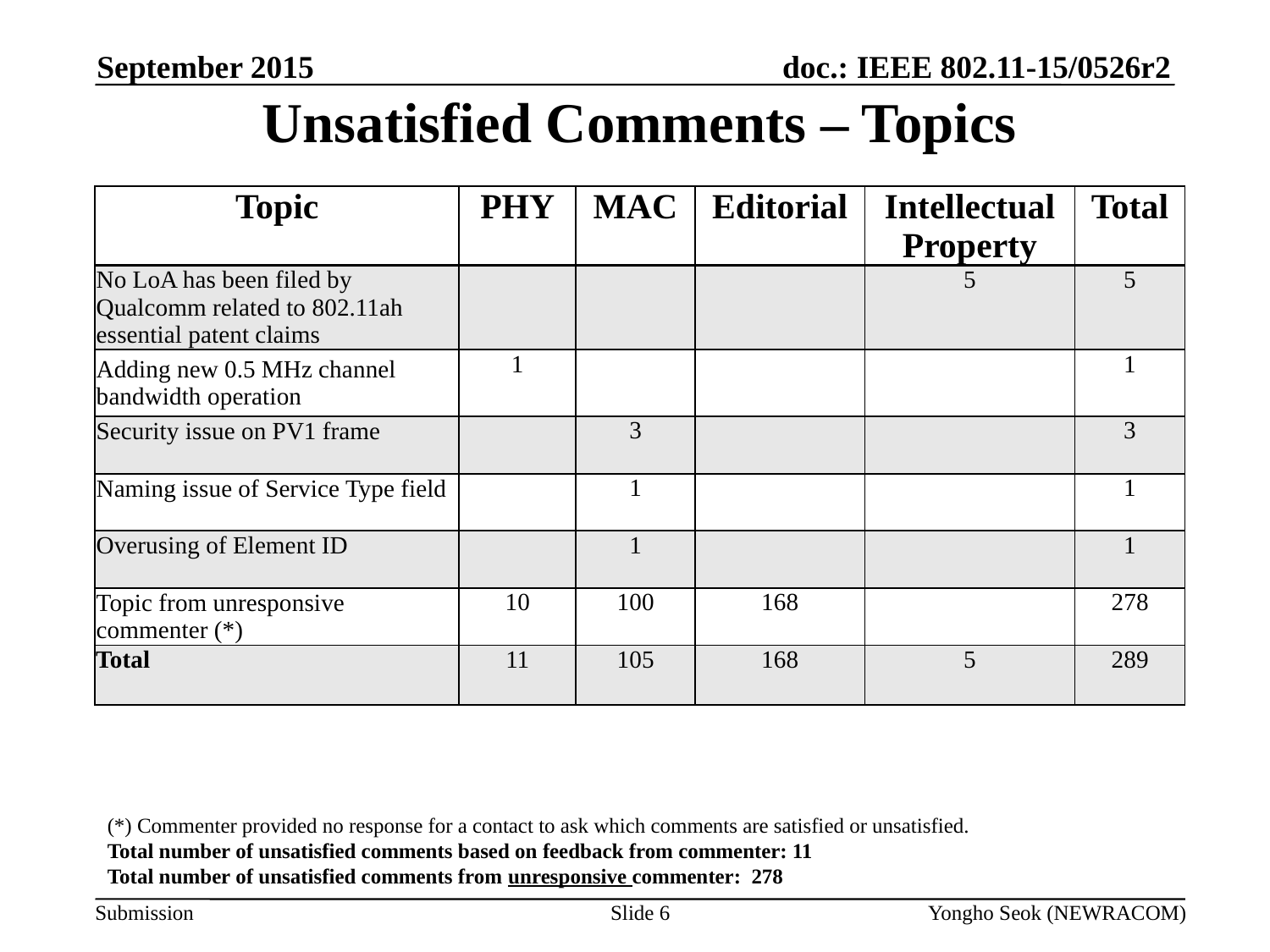

September 2015
# Unsatisfied Comments – Topics
| Topic | PHY | MAC | Editorial | Intellectual Property | Total |
| --- | --- | --- | --- | --- | --- |
| No LoA has been filed by Qualcomm related to 802.11ah essential patent claims |  |  |  | 5 | 5 |
| Adding new 0.5 MHz channel bandwidth operation | 1 |  |  |  | 1 |
| Security issue on PV1 frame |  | 3 |  |  | 3 |
| Naming issue of Service Type field |  | 1 |  |  | 1 |
| Overusing of Element ID |  | 1 |  |  | 1 |
| Topic from unresponsive commenter (\*) | 10 | 100 | 168 |  | 278 |
| Total | 11 | 105 | 168 | 5 | 289 |
(*) Commenter provided no response for a contact to ask which comments are satisfied or unsatisfied.
Total number of unsatisfied comments based on feedback from commenter: 11
Total number of unsatisfied comments from unresponsive commenter:  278
Slide 6
Yongho Seok (NEWRACOM)